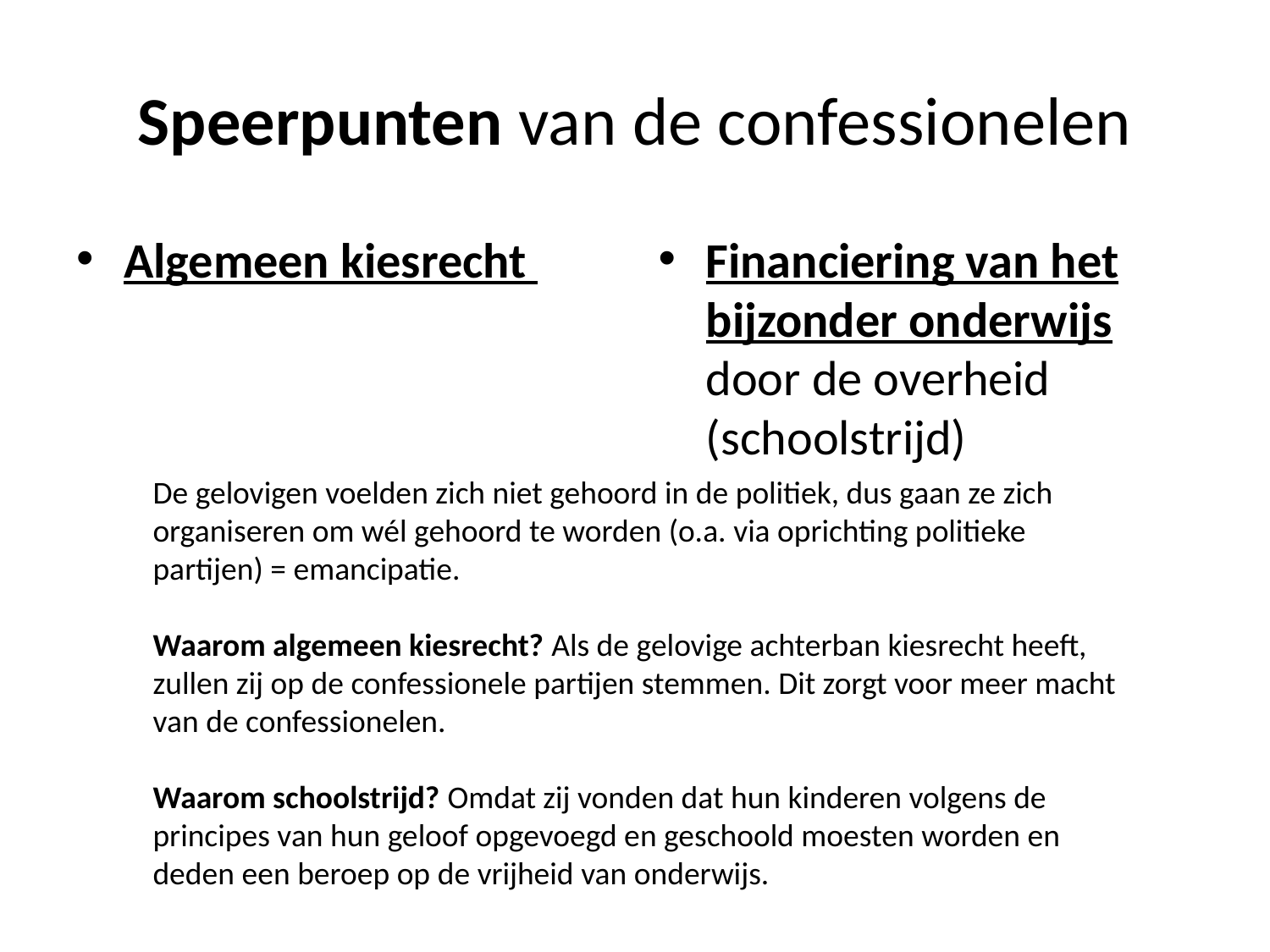

# Speerpunten van de confessionelen
Algemeen kiesrecht
Financiering van het bijzonder onderwijs door de overheid  (schoolstrijd)
De gelovigen voelden zich niet gehoord in de politiek, dus gaan ze zich organiseren om wél gehoord te worden (o.a. via oprichting politieke partijen) = emancipatie.

Waarom algemeen kiesrecht? Als de gelovige achterban kiesrecht heeft, zullen zij op de confessionele partijen stemmen. Dit zorgt voor meer macht van de confessionelen.

Waarom schoolstrijd? Omdat zij vonden dat hun kinderen volgens de principes van hun geloof opgevoegd en geschoold moesten worden en deden een beroep op de vrijheid van onderwijs.